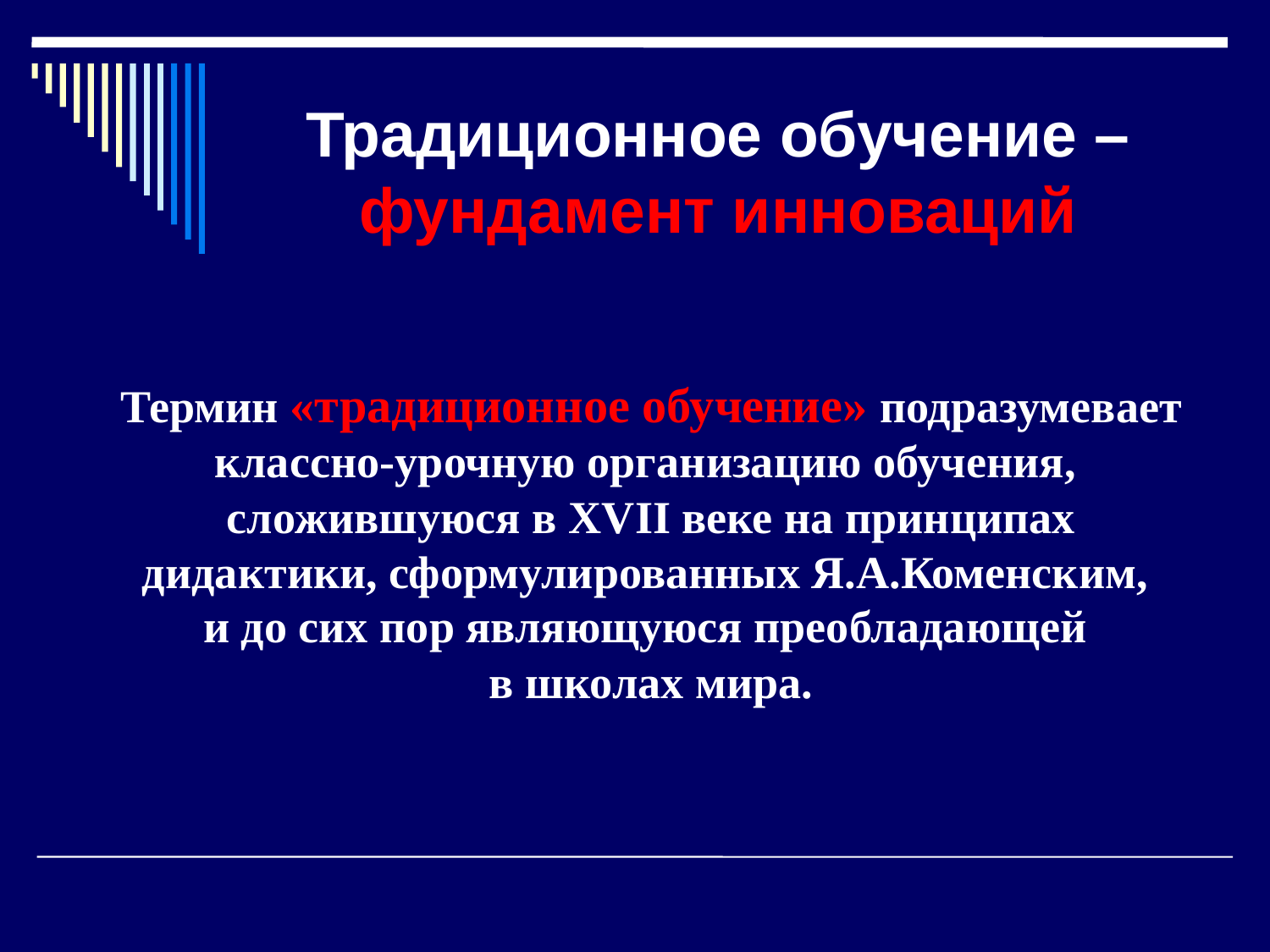

# Традиционное обучение – фундамент инноваций
Термин «традиционное обучение» подразумевает классно-урочную организацию обучения,
сложившуюся в XVII веке на принципах дидактики, сформулированных Я.А.Коменским,
и до сих пор являющуюся преобладающей
в школах мира.